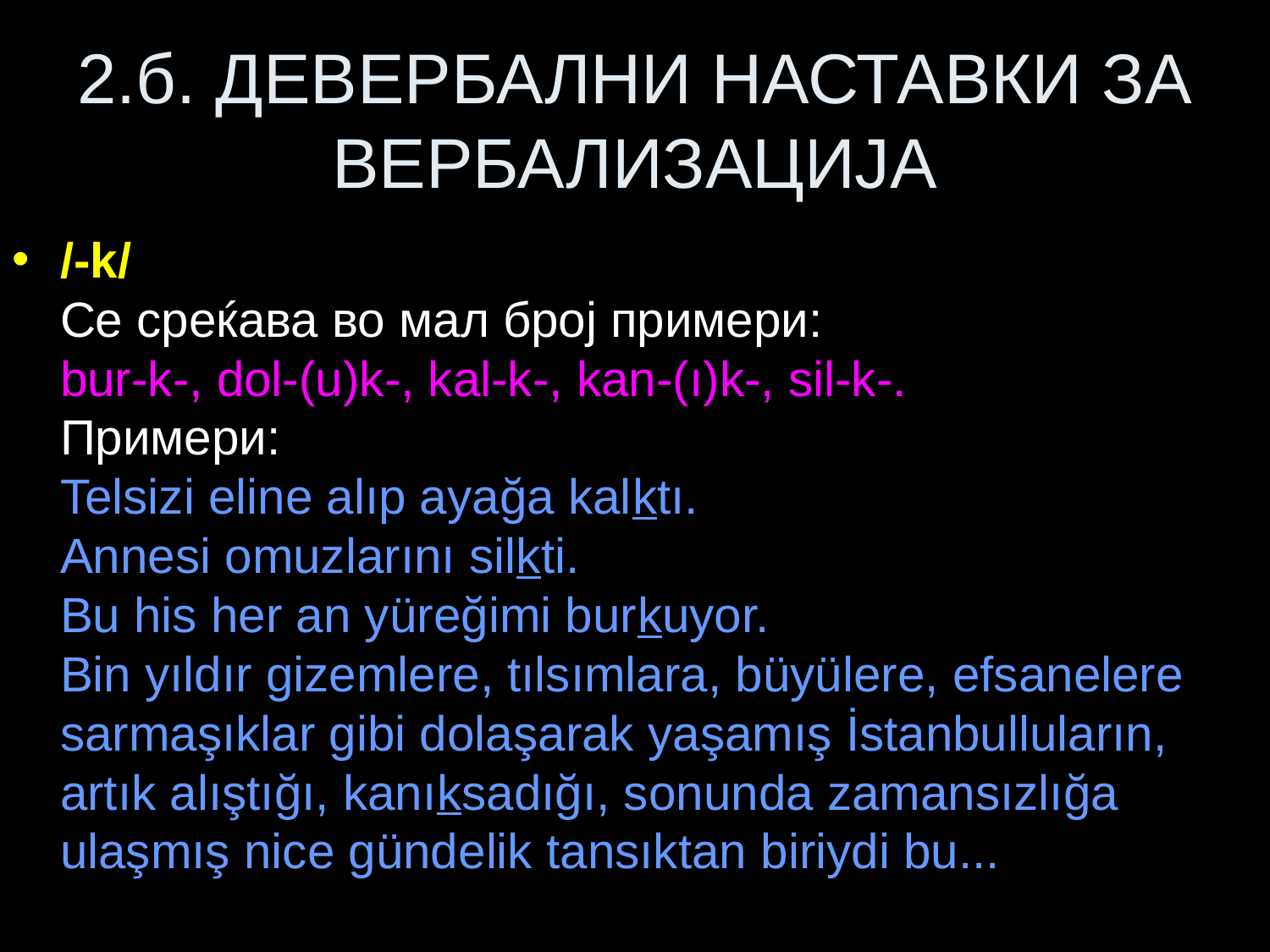

# 2.б. ДЕВЕРБАЛНИ НАСТАВКИ ЗА ВЕРБАЛИЗАЦИЈА
/-k/
Се среќава во мал број примери:
bur-k-, dol-(u)k-, kal-k-, kan-(ı)k-, sil-k-.
Примери:
Telsizi eline alıp ayağa kalktı.
Annesi omuzlarını silkti.
Bu his her an yüreğimi burkuyor.
Bin yıldır gizemlere, tılsımlara, büyülere, efsanelere sarmaşıklar gibi dolaşarak yaşamış İstanbulluların, artık alıştığı, kanıksadığı, sonunda zamansızlığa ulaşmış nice gündelik tansıktan biriydi bu...